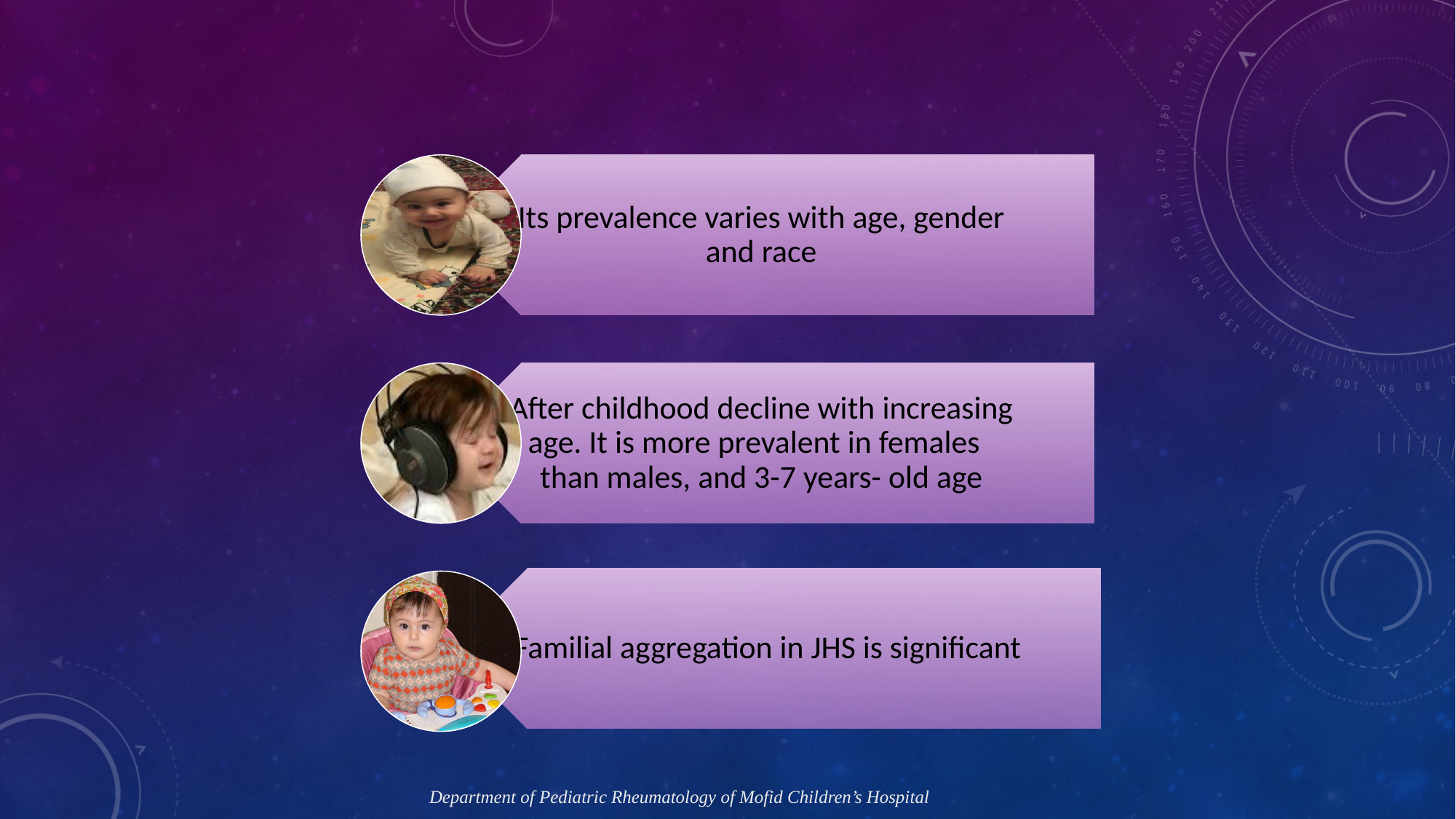

#
Its prevalence varies with age, gender and race
After childhood decline with increasing age. It is more prevalent in females   than males, and 3-7 years- old age
Familial aggregation in JHS is significant
Department of Pediatric Rheumatology of Mofid Children’s Hospital